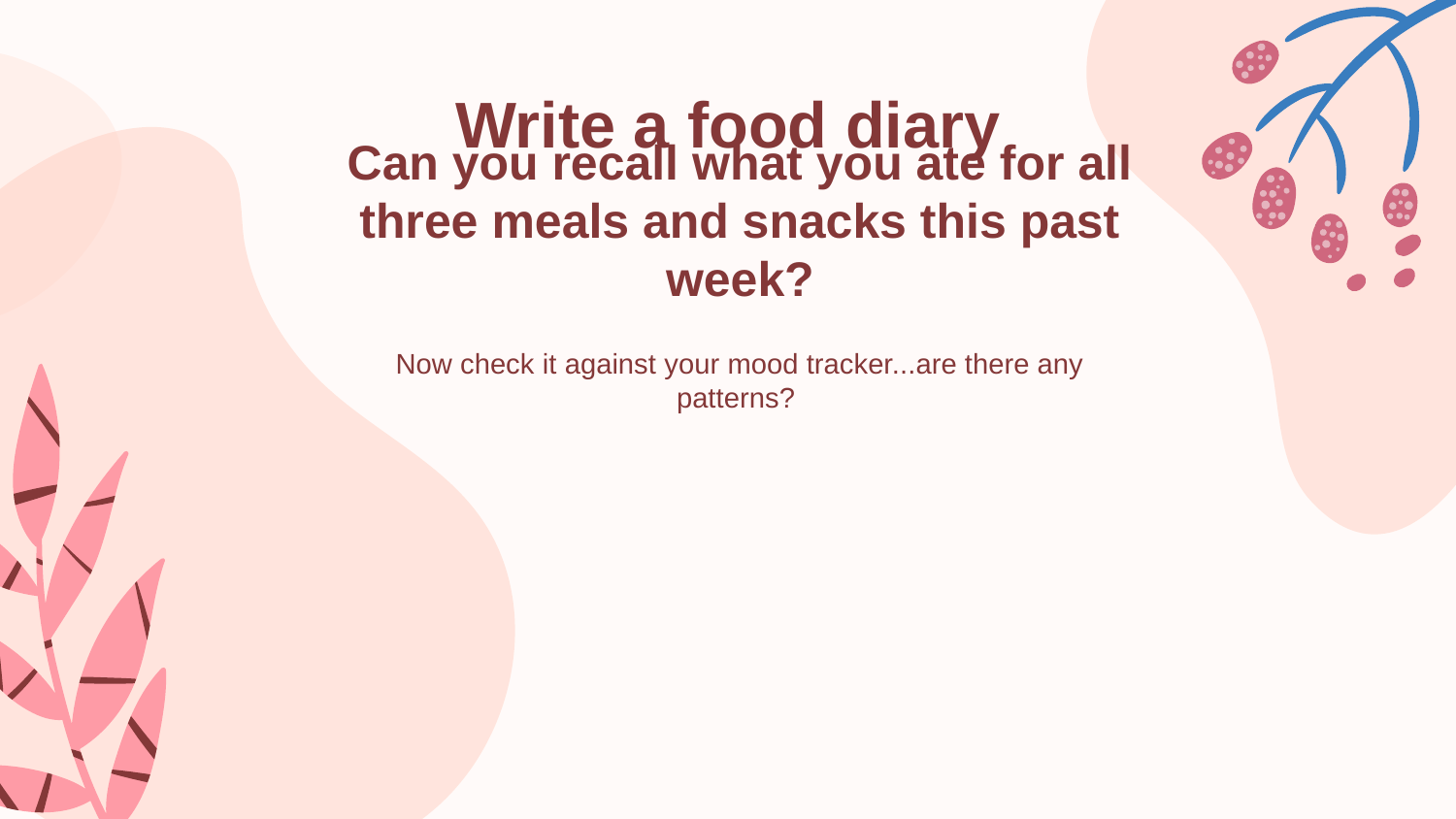

# Write a food diary
Can you recall what you ate for all three meals and snacks this past week?
Now check it against your mood tracker...are there any patterns?